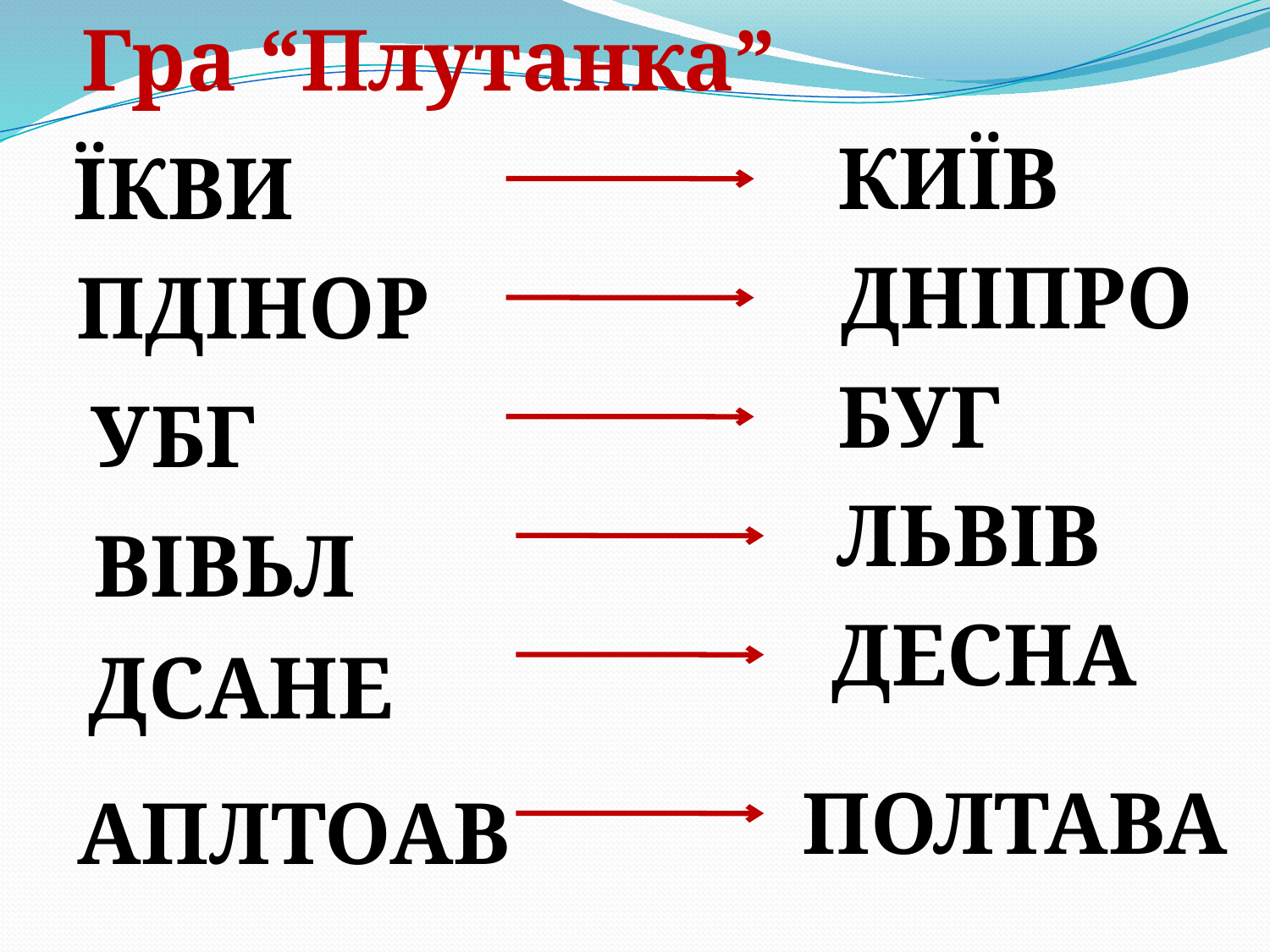

Гра “Плутанка”

КИЇВ
ЇКВИ
ДНІПРО
ПДІНОР
БУГ
УБГ
ЛЬВІВ
ВІВЬЛ
ДЕСНА
ДСАНЕ
ПОЛТАВА
АПЛТОАВ